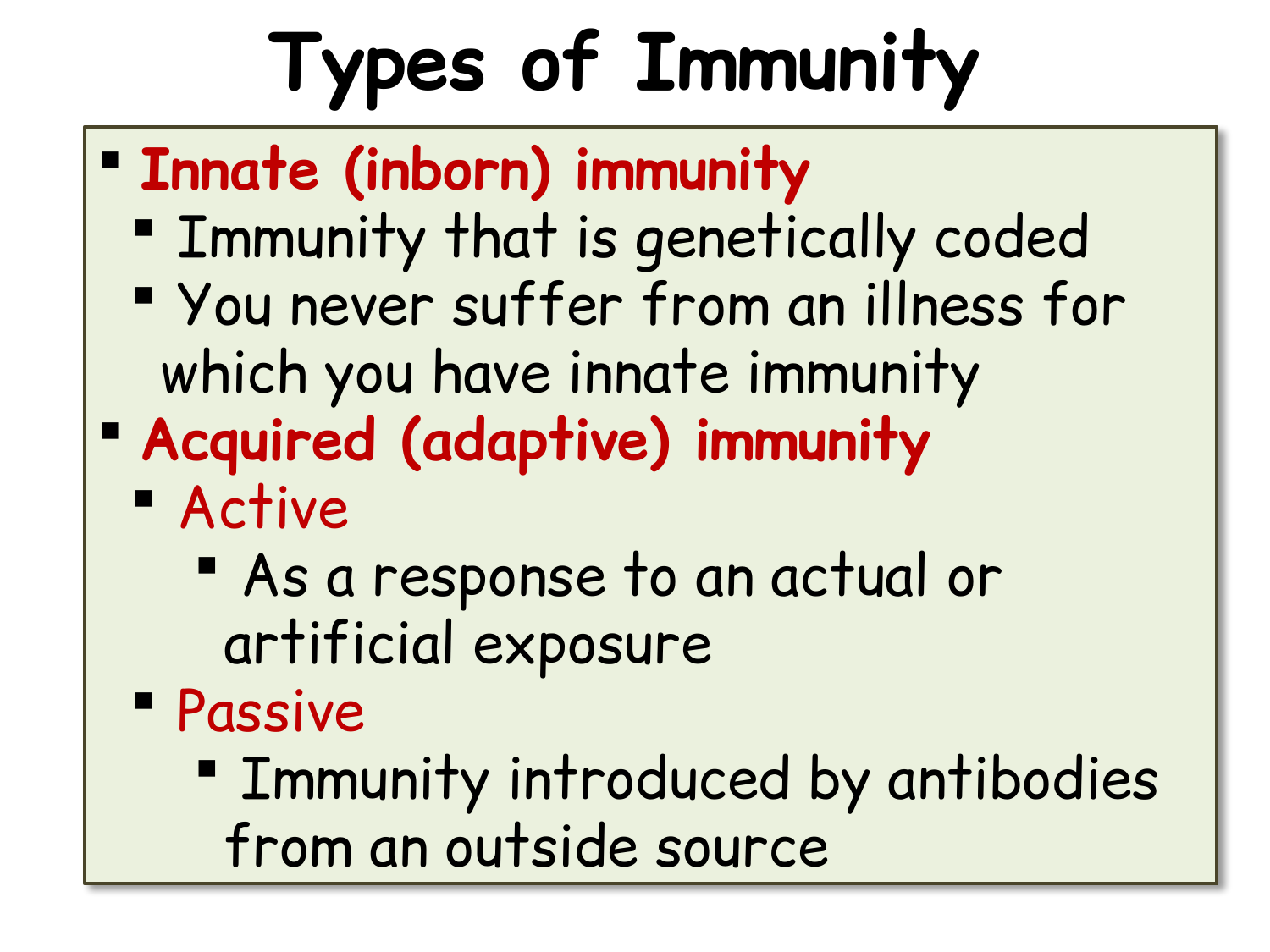

# Types of Immunity
 Innate (inborn) immunity
 Immunity that is genetically coded
 You never suffer from an illness for which you have innate immunity
 Acquired (adaptive) immunity
 Active
 As a response to an actual or artificial exposure
 Passive
 Immunity introduced by antibodies from an outside source